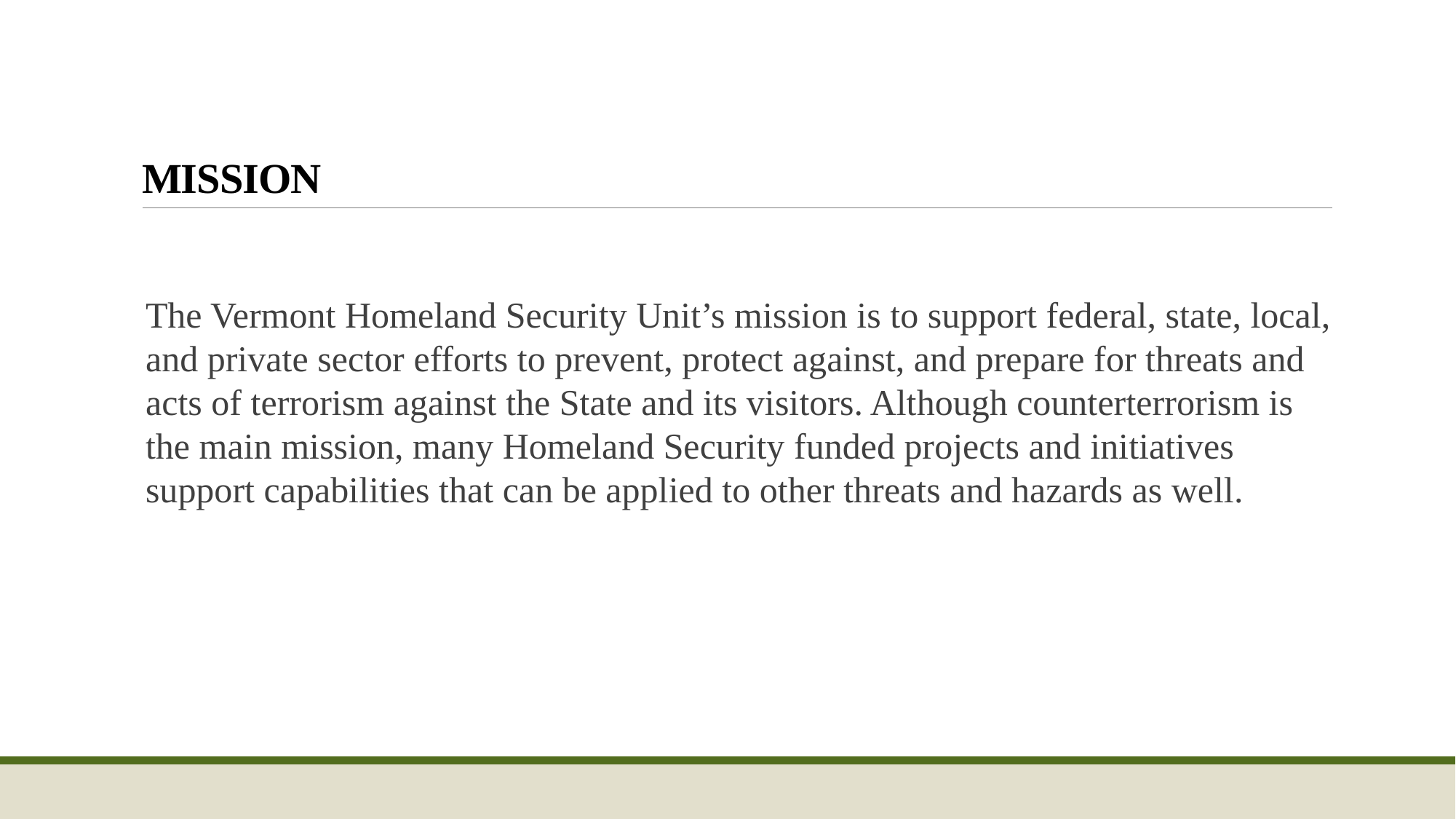

# Mission

The Vermont Homeland Security Unit’s mission is to support federal, state, local, and private sector efforts to prevent, protect against, and prepare for threats and acts of terrorism against the State and its visitors. Although counterterrorism is the main mission, many Homeland Security funded projects and initiatives support capabilities that can be applied to other threats and hazards as well.